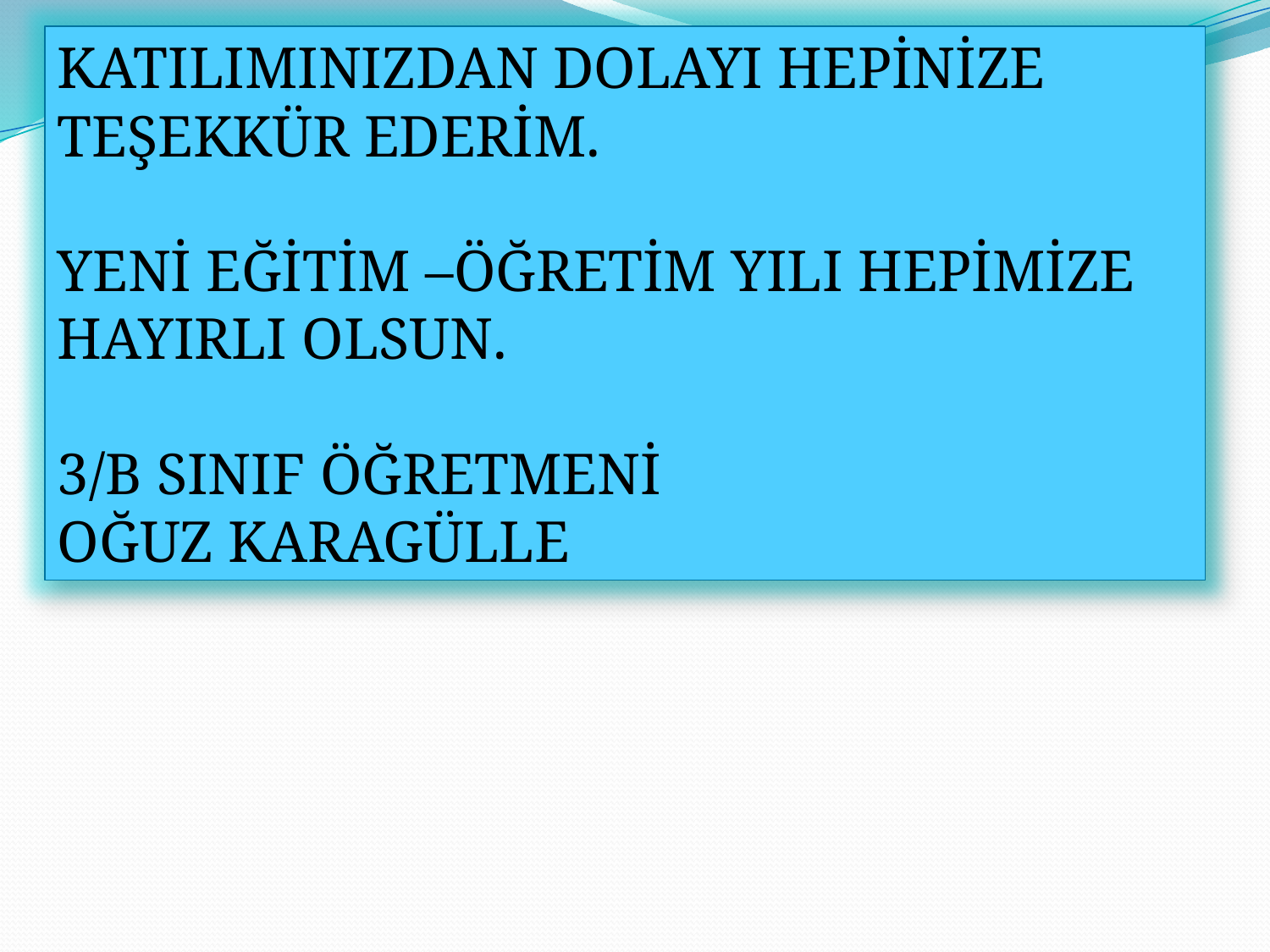

KATILIMINIZDAN DOLAYI HEPİNİZE TEŞEKKÜR EDERİM.

YENİ EĞİTİM –ÖĞRETİM YILI HEPİMİZE HAYIRLI OLSUN.

3/B SINIF ÖĞRETMENİ
OĞUZ KARAGÜLLE